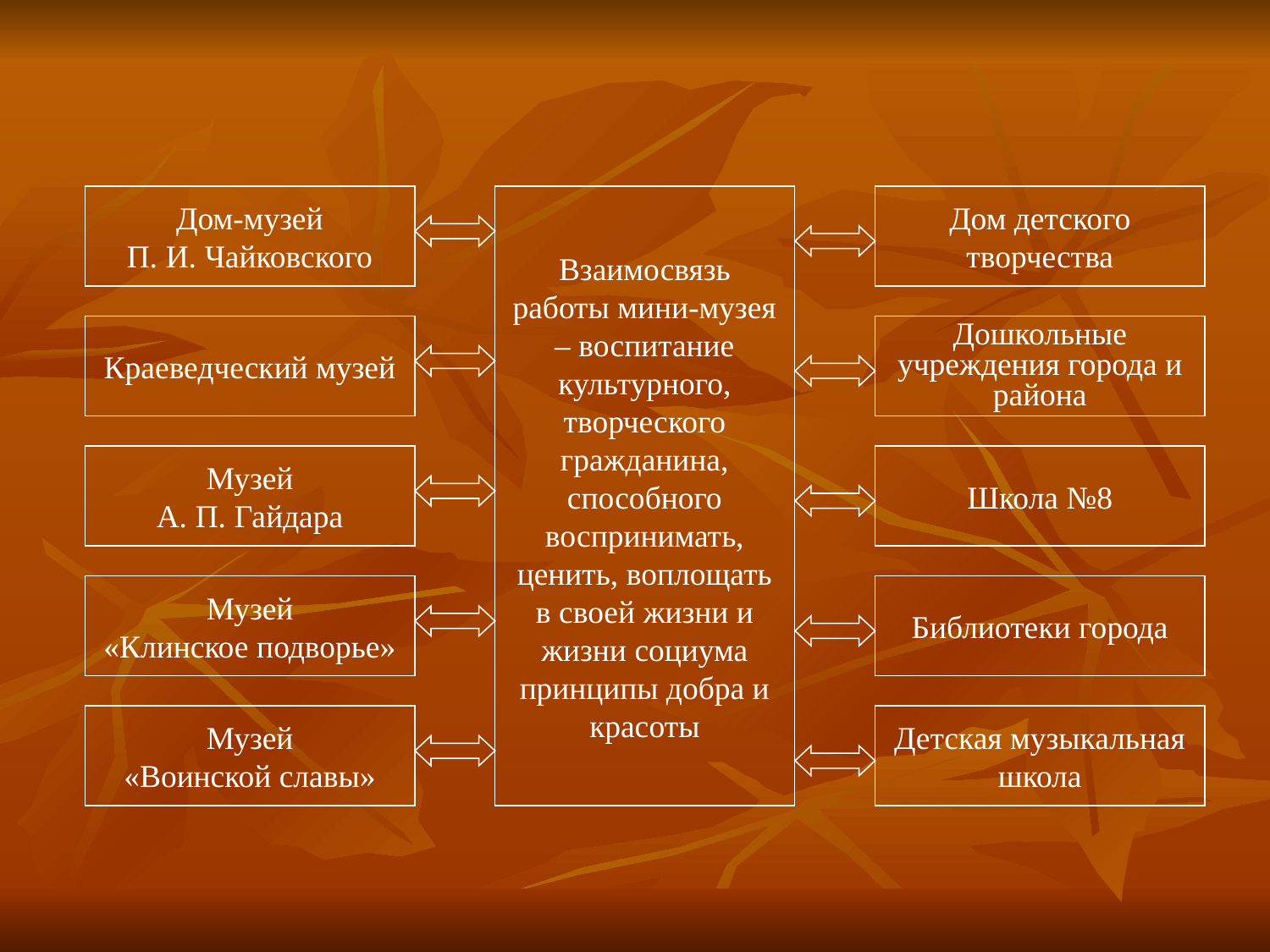

Дом-музей
П. И. Чайковского
Взаимосвязь работы мини-музея – воспитание культурного, творческого гражданина, способного воспринимать, ценить, воплощать в своей жизни и жизни социума принципы добра и красоты
Дом детского творчества

Краеведческий музей
Дошкольные учреждения города и района

Музей
А. П. Гайдара
Школа №8

Музей
«Клинское подворье»
Библиотеки города

Музей
«Воинской славы»
Детская музыкальная школа